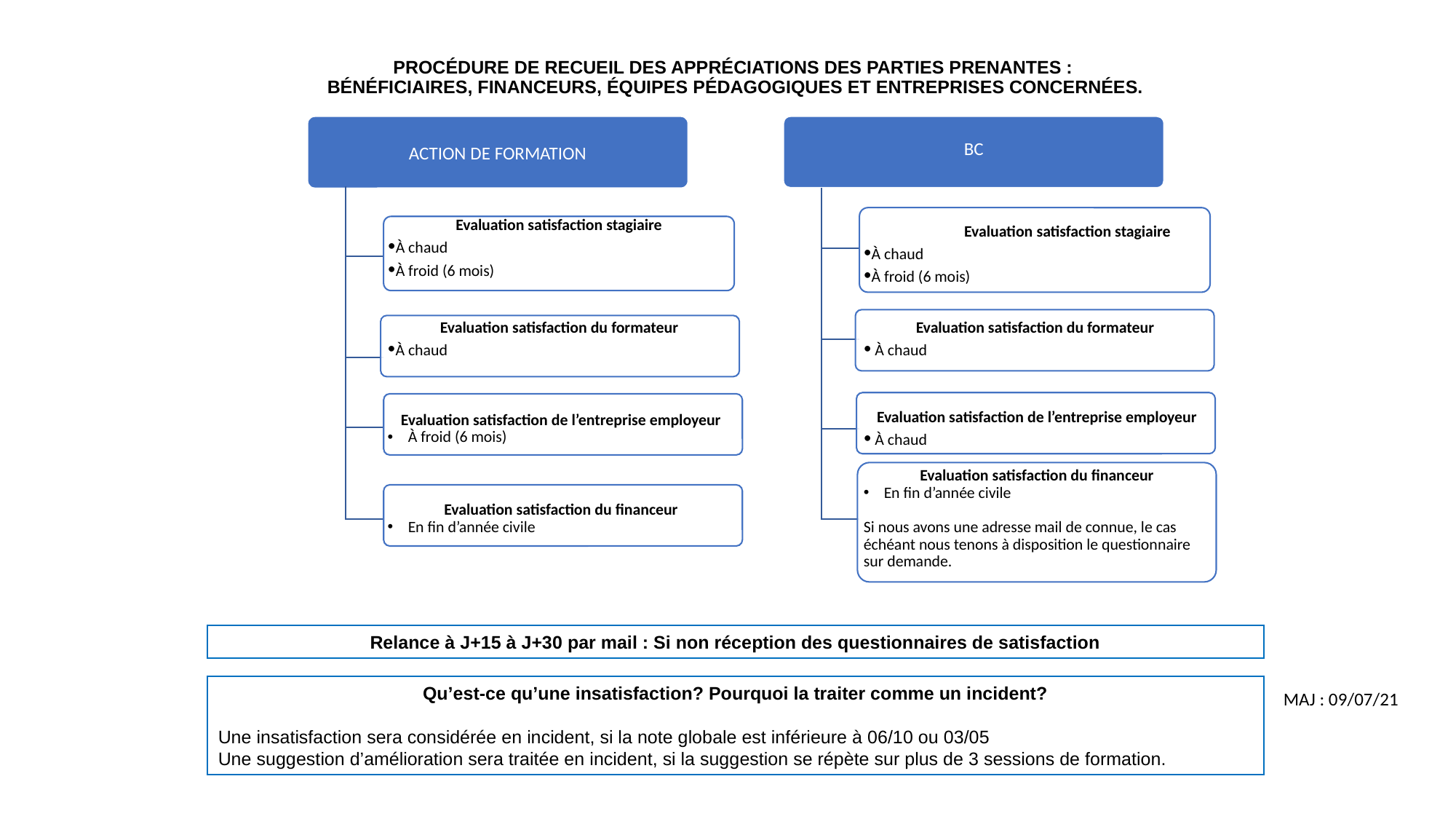

PROCÉDURE DE RECUEIL DES APPRÉCIATIONS DES PARTIES PRENANTES :
BÉNÉFICIAIRES, FINANCEURS, ÉQUIPES PÉDAGOGIQUES ET ENTREPRISES CONCERNÉES.

ACTION DE FORMATION
BC

Evaluation satisfaction stagiaire
À chaud
À froid (6 mois)
Evaluation satisfaction stagiaire
À chaud
À froid (6 mois)

Evaluation satisfaction du formateur
À chaud
Evaluation satisfaction du formateur
 À chaud

Evaluation satisfaction de l’entreprise employeur
À froid (6 mois)
Evaluation satisfaction de l’entreprise employeur
 À chaud

Evaluation satisfaction du financeur
En fin d’année civile
Evaluation satisfaction du financeur
En fin d’année civile

Si nous avons une adresse mail de connue, le cas échéant nous tenons à disposition le questionnaire sur demande.
Relance à J+15 à J+30 par mail : Si non réception des questionnaires de satisfaction
Qu’est-ce qu’une insatisfaction? Pourquoi la traiter comme un incident?

Une insatisfaction sera considérée en incident, si la note globale est inférieure à 06/10 ou 03/05
Une suggestion d’amélioration sera traitée en incident, si la suggestion se répète sur plus de 3 sessions de formation.
MAJ : 09/07/21